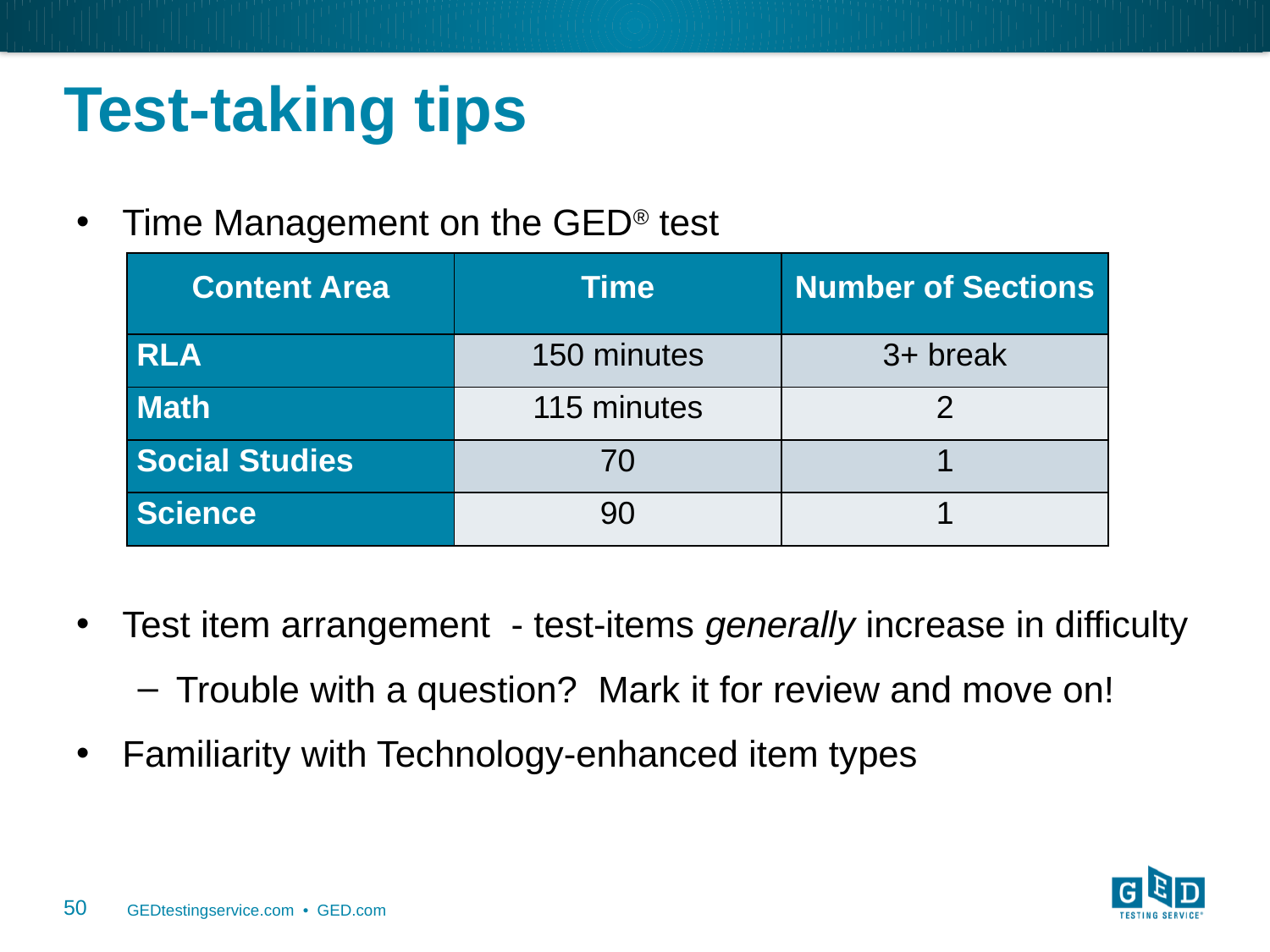

# Test-taking tips
Time Management on the GED® test

Test item arrangement  - test-items generally increase in difficulty
Trouble with a question?  Mark it for review and move on!
Familiarity with Technology-enhanced item types
| Content Area | Time | Number of Sections |
| --- | --- | --- |
| RLA | 150 minutes | 3+ break |
| Math | 115 minutes | 2 |
| Social Studies | 70 | 1 |
| Science | 90 | 1 |
50